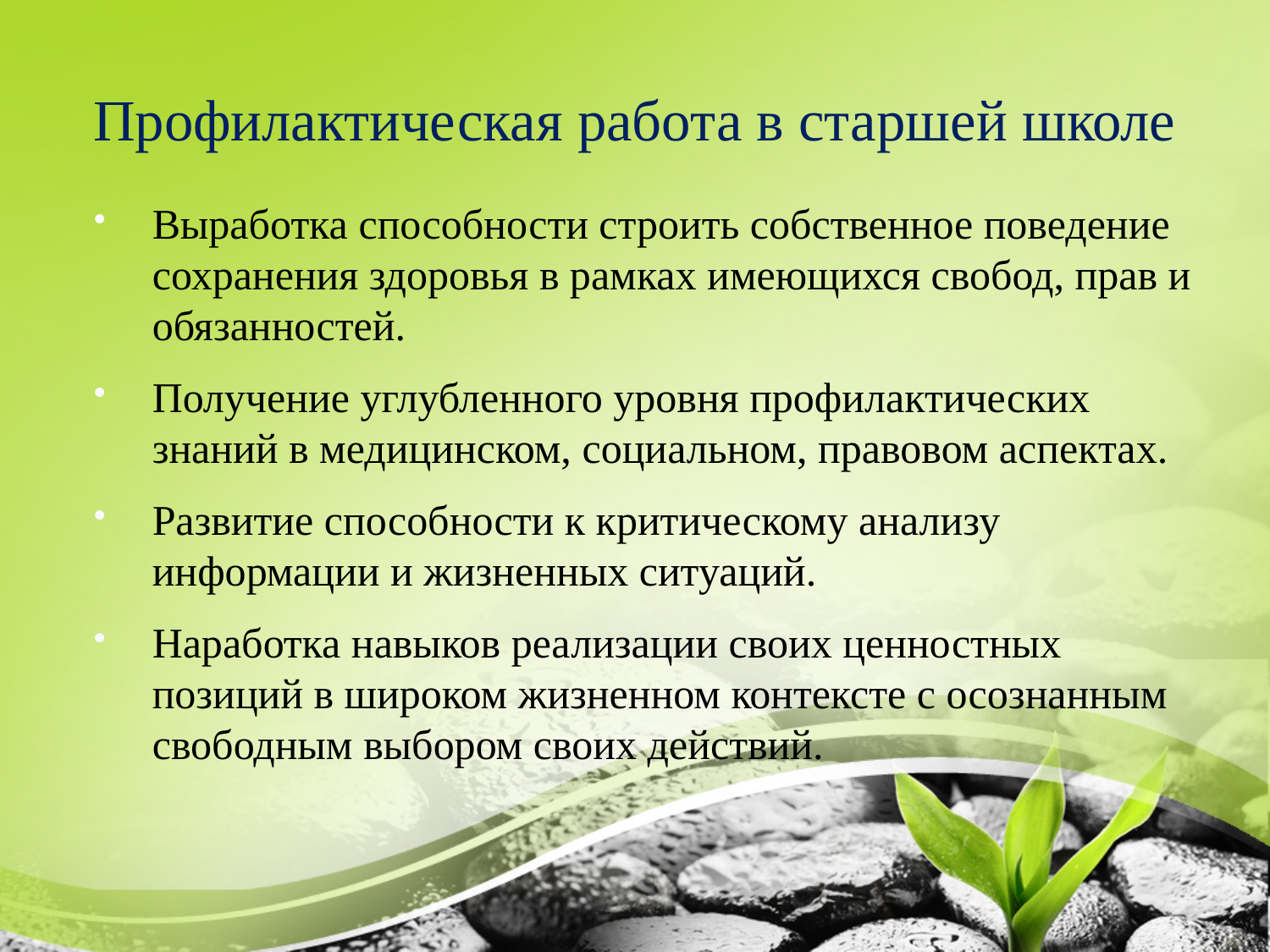

# Профилактическая работа в старшей школе
Выработка способности строить собственное поведение сохранения здоровья в рамках имеющихся свобод, прав и обязанностей.
Получение углубленного уровня профилактических знаний в медицинском, социальном, правовом аспектах.
Развитие способности к критическому анализу информации и жизненных ситуаций.
Наработка навыков реализации своих ценностных позиций в широком жизненном контексте с осознанным свободным выбором своих действий.